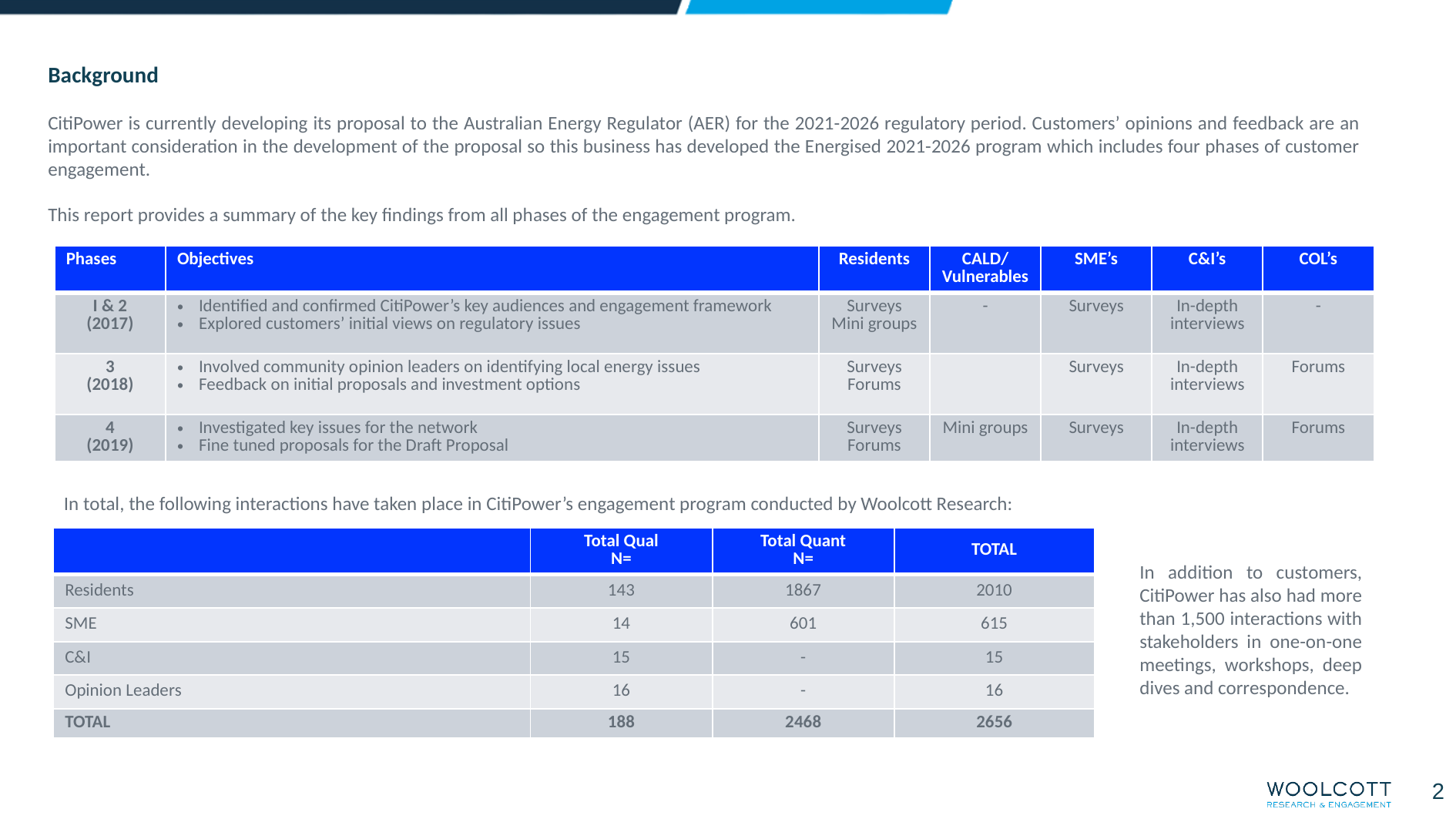

Background

CitiPower is currently developing its proposal to the Australian Energy Regulator (AER) for the 2021-2026 regulatory period. Customers’ opinions and feedback are an important consideration in the development of the proposal so this business has developed the Energised 2021-2026 program which includes four phases of customer engagement.

This report provides a summary of the key findings from all phases of the engagement program.

| Phases | Objectives | Residents | CALD/ Vulnerables | SME’s | C&I’s | COL’s |
| --- | --- | --- | --- | --- | --- | --- |
| I & 2 (2017) | Identified and confirmed CitiPower’s key audiences and engagement framework Explored customers’ initial views on regulatory issues | Surveys Mini groups | - | Surveys | In-depth interviews | - |
| 3 (2018) | Involved community opinion leaders on identifying local energy issues Feedback on initial proposals and investment options | Surveys Forums |  | Surveys | In-depth interviews | Forums |
| 4 (2019) | Investigated key issues for the network Fine tuned proposals for the Draft Proposal | Surveys Forums | Mini groups | Surveys | In-depth interviews | Forums |
In total, the following interactions have taken place in CitiPower’s engagement program conducted by Woolcott Research:
|  | Total Qual N= | Total Quant N= | TOTAL |
| --- | --- | --- | --- |
| Residents | 143 | 1867 | 2010 |
| SME | 14 | 601 | 615 |
| C&I | 15 | - | 15 |
| Opinion Leaders | 16 | - | 16 |
| TOTAL | 188 | 2468 | 2656 |
In addition to customers, CitiPower has also had more than 1,500 interactions with stakeholders in one-on-one meetings, workshops, deep dives and correspondence.